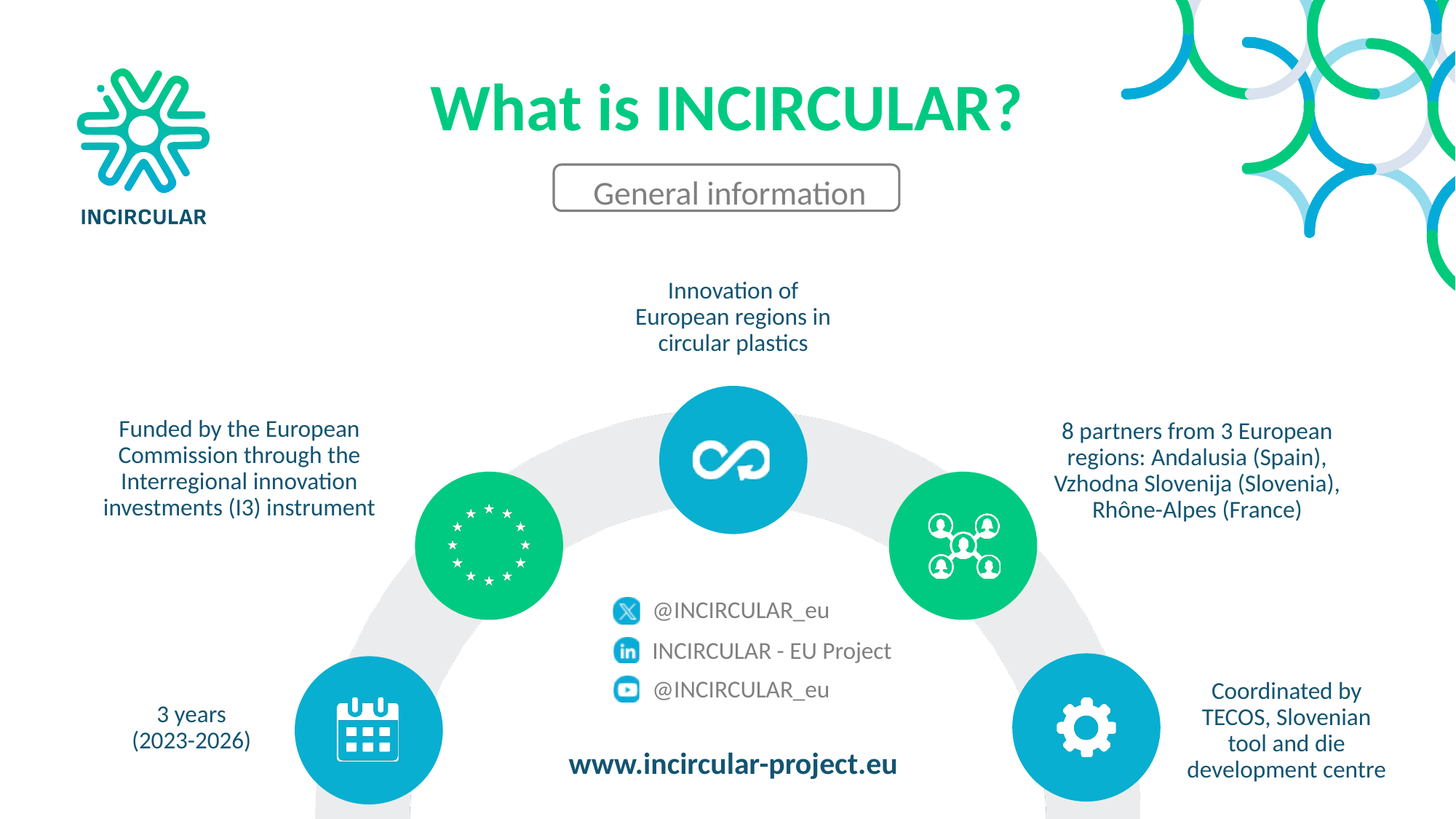

What is INCIRCULAR?
General information

Innovation of European regions in circular plastics
Funded by the European Commission through the Interregional innovation investments (I3) instrument
8 partners from 3 European regions: Andalusia (Spain), Vzhodna Slovenija (Slovenia), Rhône-Alpes (France)
Coordinated by TECOS, Slovenian tool and die development centre
3 years
(2023-2026)